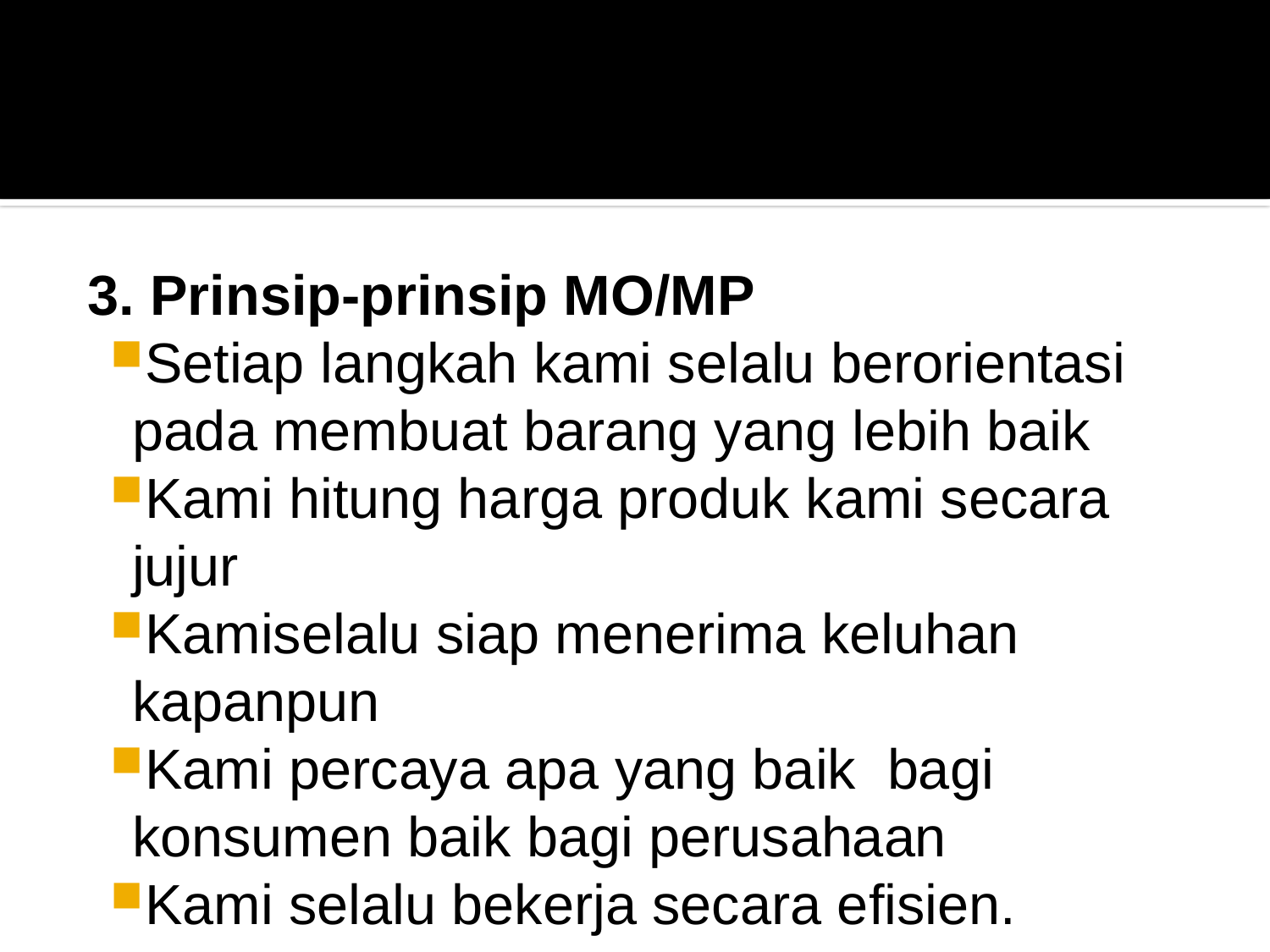

#
3. Prinsip-prinsip MO/MP
Setiap langkah kami selalu berorientasi pada membuat barang yang lebih baik
Kami hitung harga produk kami secara jujur
Kamiselalu siap menerima keluhan kapanpun
Kami percaya apa yang baik  bagi konsumen baik bagi perusahaan
Kami selalu bekerja secara efisien.